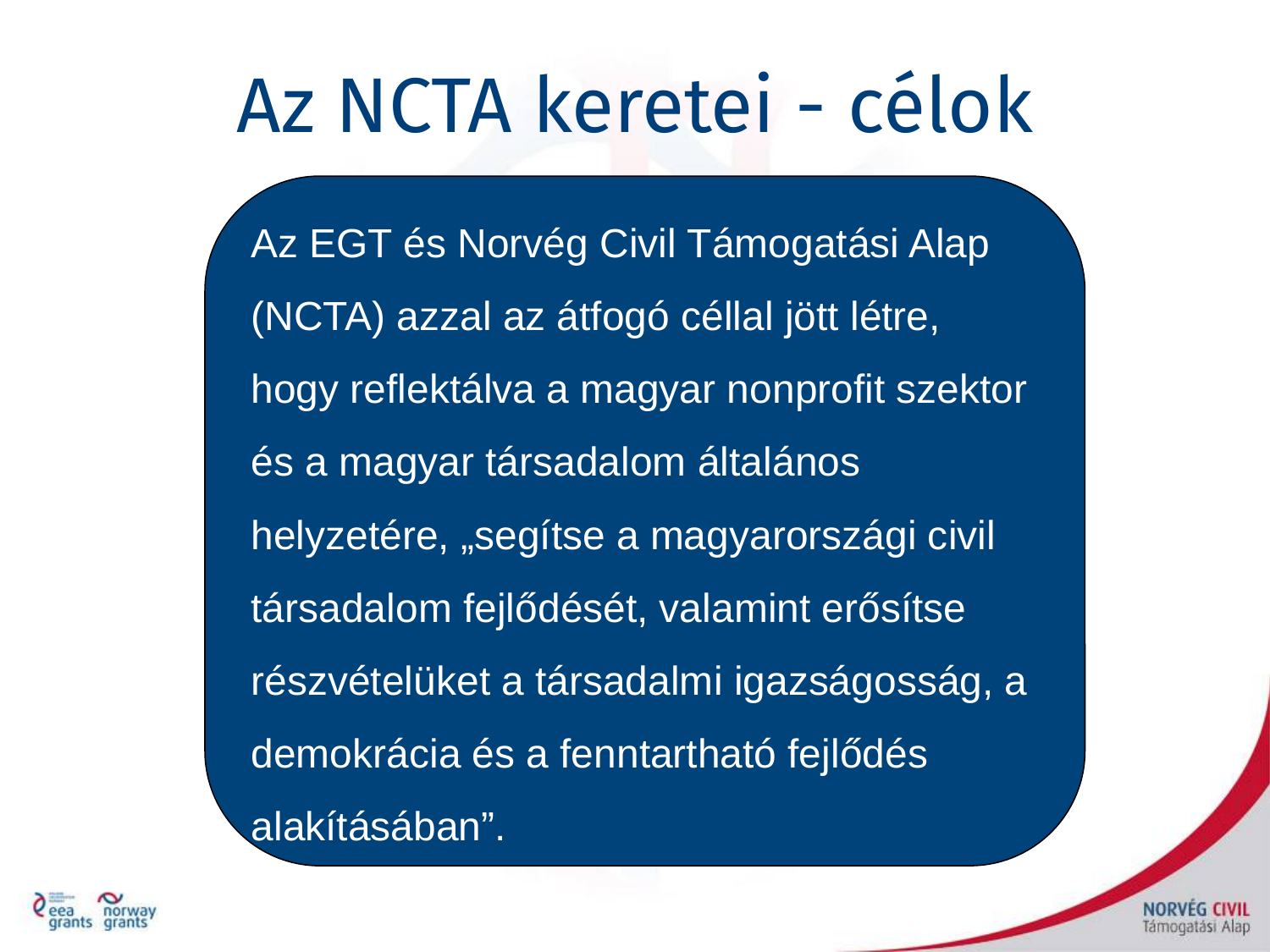

Az NCTA keretei - célok
Az EGT és Norvég Civil Támogatási Alap (NCTA) azzal az átfogó céllal jött létre, hogy reflektálva a magyar nonprofit szektor és a magyar társadalom általános helyzetére, „segítse a magyarországi civil társadalom fejlődését, valamint erősítse részvételüket a társadalmi igazságosság, a demokrácia és a fenntartható fejlődés alakításában”.